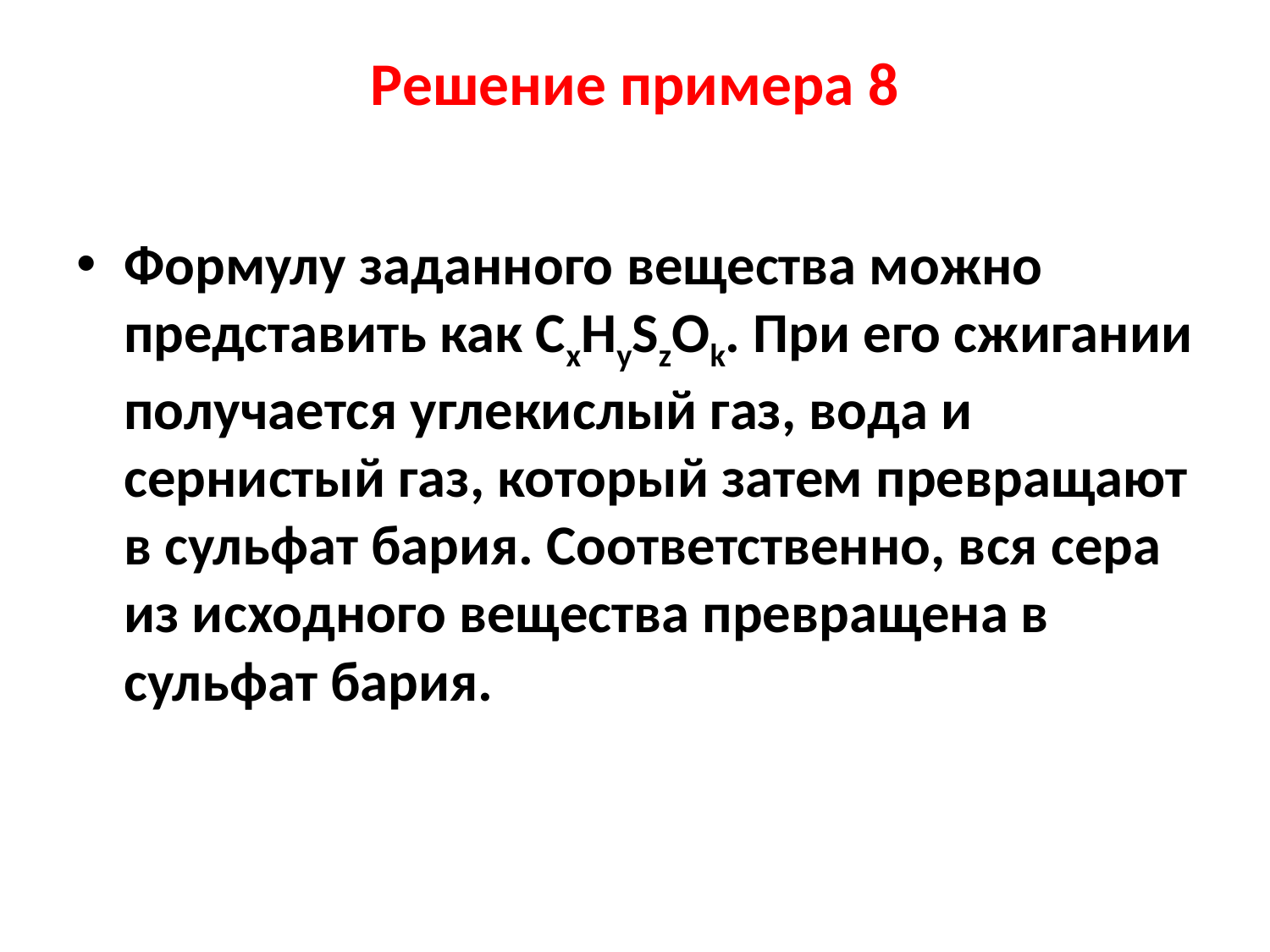

# Решение примера 8
Формулу заданного вещества можно представить как CxHySzOk. При его сжигании получается углекислый газ, вода и сернистый газ, который затем превращают в сульфат бария. Соответственно, вся сера из исходного вещества превращена в сульфат бария.